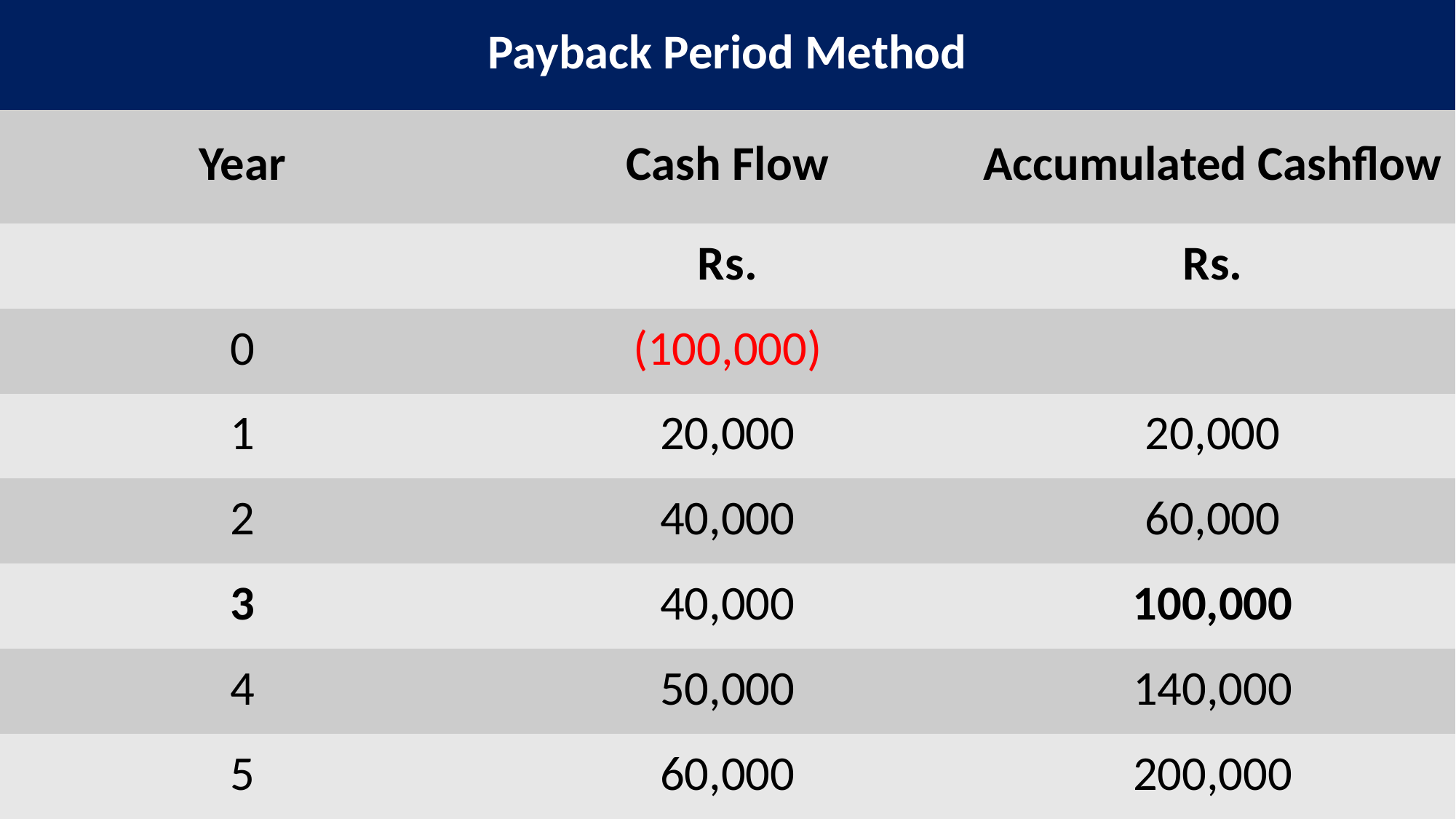

| Payback Period Method |  |  |
| --- | --- | --- |
| Year | Cash Flow | Accumulated Cashflow |
|  | Rs. | Rs. |
| 0 | (100,000) |  |
| 1 | 20,000 | 20,000 |
| 2 | 40,000 | 60,000 |
| 3 | 40,000 | 100,000 |
| 4 | 50,000 | 140,000 |
| 5 | 60,000 | 200,000 |